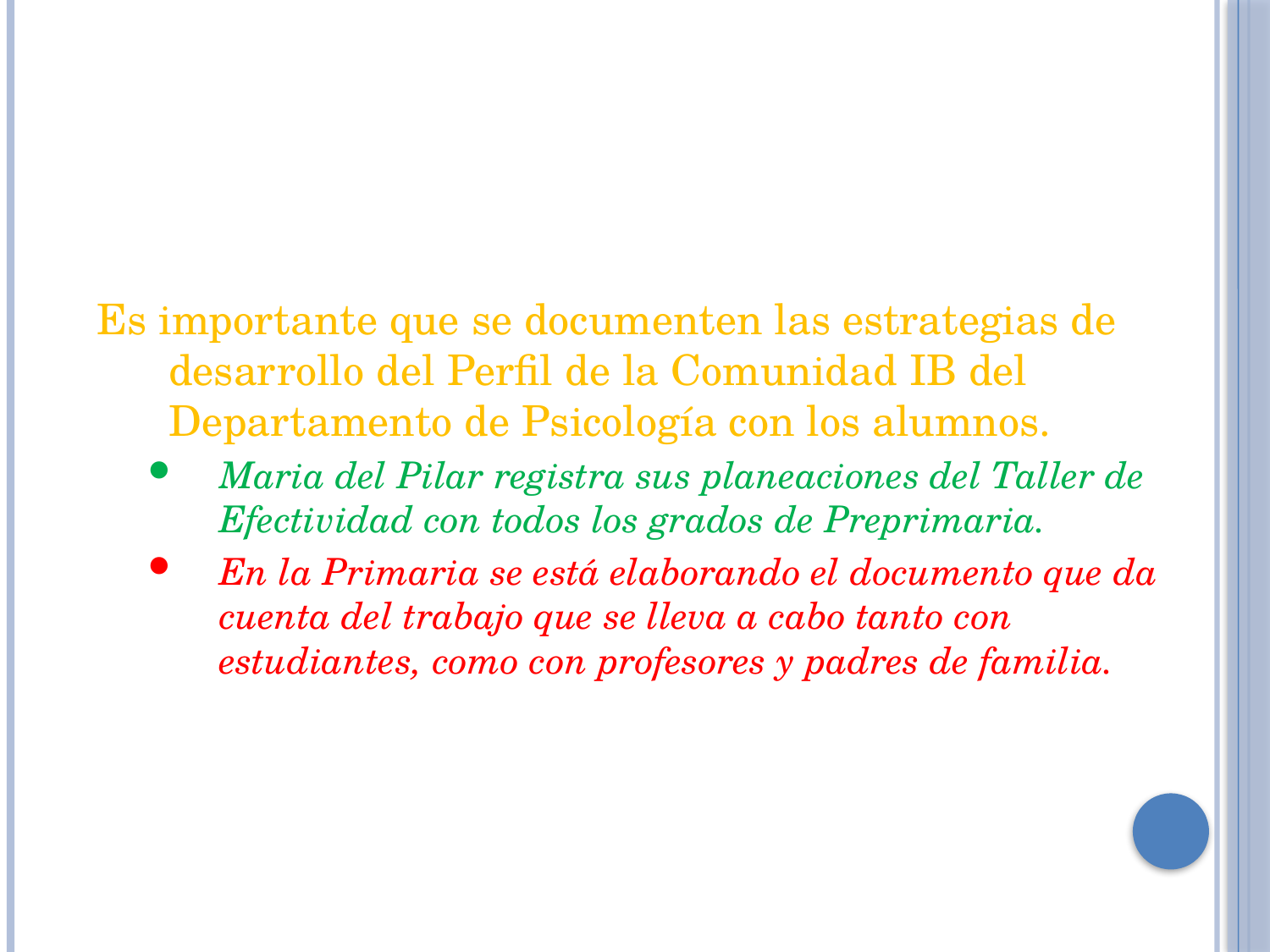

Es importante que se documenten las estrategias de desarrollo del Perfil de la Comunidad IB del Departamento de Psicología con los alumnos.
Maria del Pilar registra sus planeaciones del Taller de Efectividad con todos los grados de Preprimaria.
En la Primaria se está elaborando el documento que da cuenta del trabajo que se lleva a cabo tanto con estudiantes, como con profesores y padres de familia.